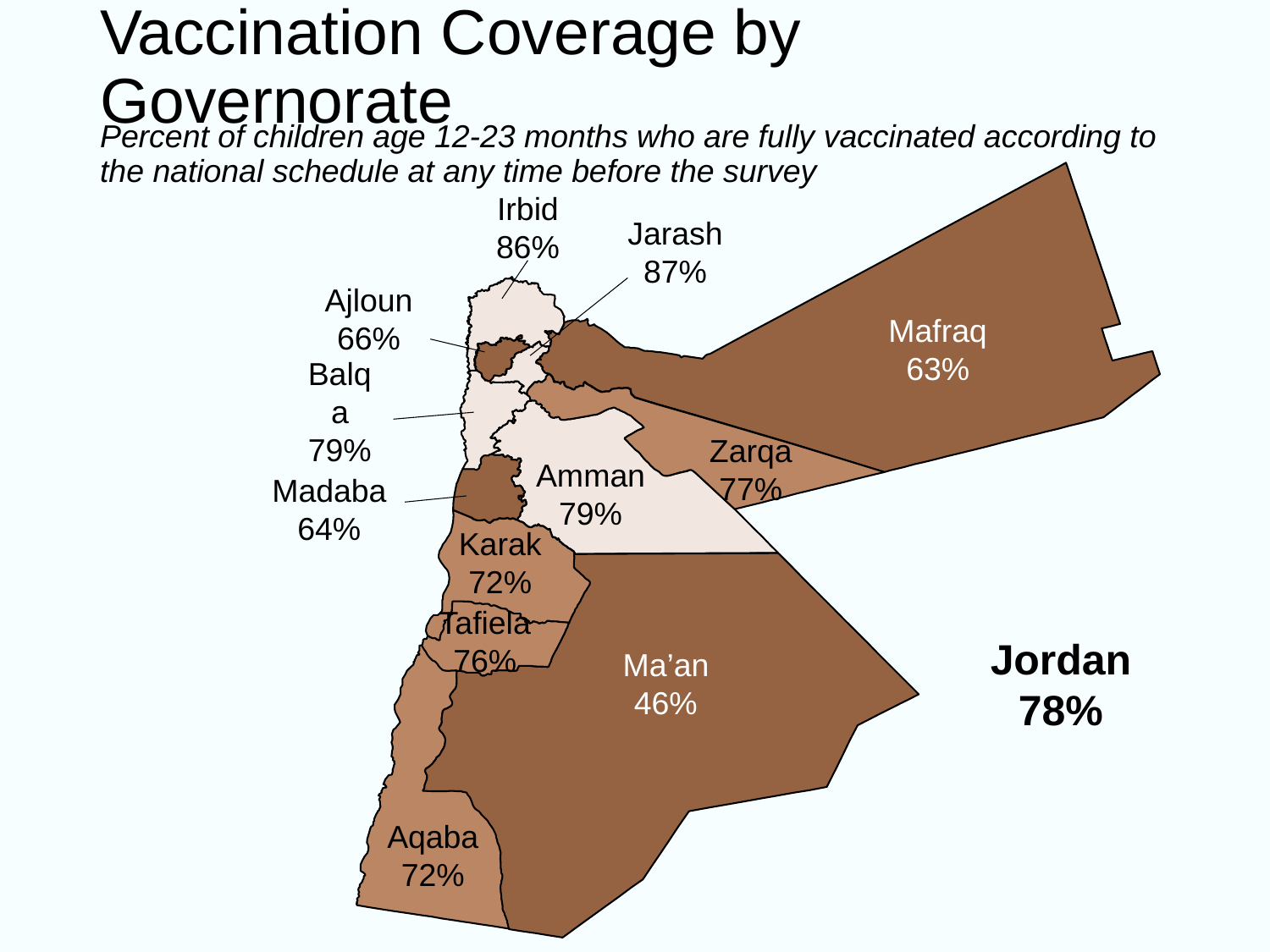

# Vaccination Coverage by Governorate
Percent of children age 12-23 months who are fully vaccinated according to the national schedule at any time before the survey

Jarash
87%
Irbid
86%
Ajloun
66%
Mafraq
63%
Balqa
79%
Zarqa
77%
Amman
79%
Madaba
64%
Karak
72%
Tafiela
76%
Jordan
78%
Ma’an
46%
Aqaba
72%